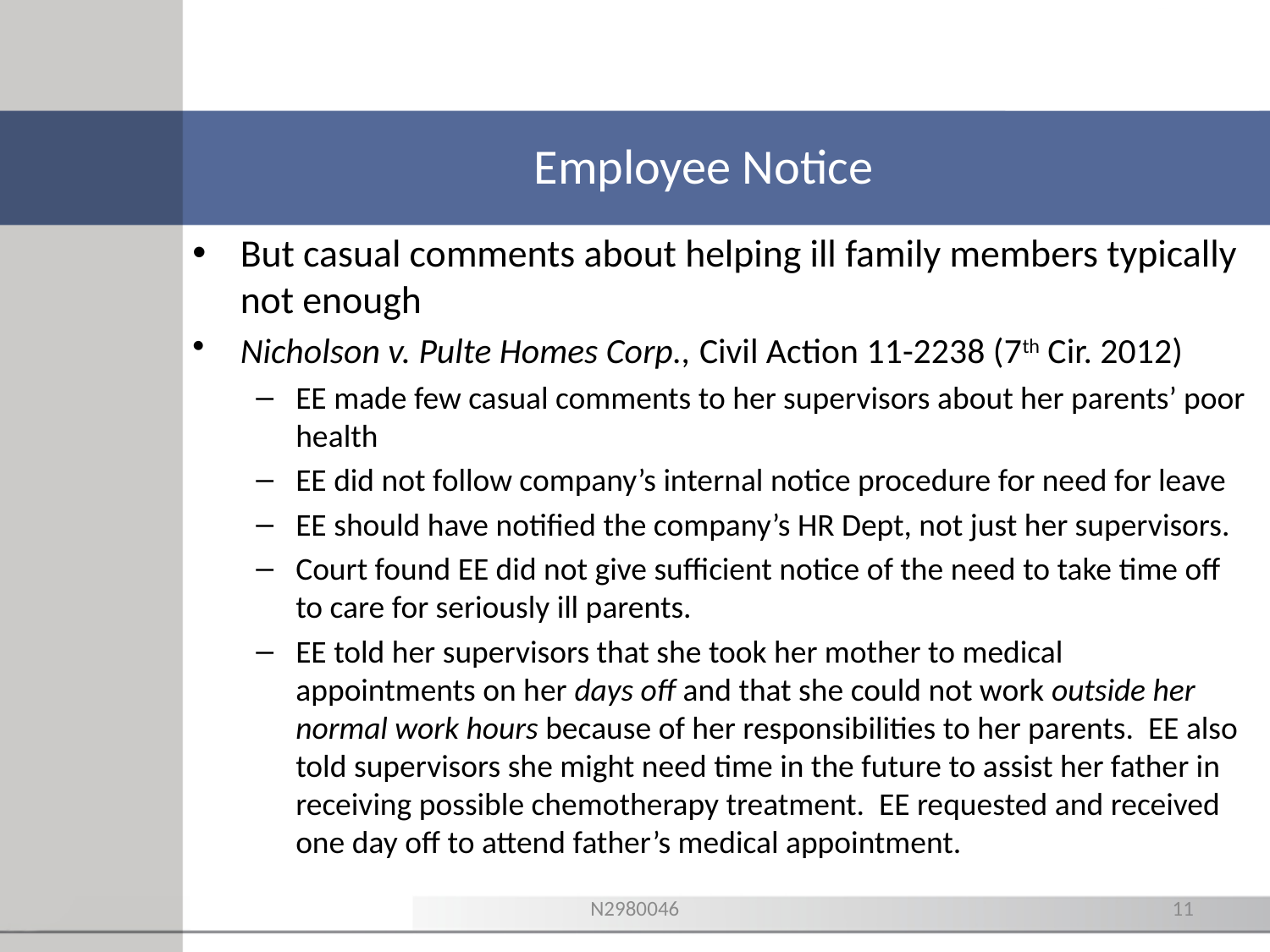

# Employee Notice
But casual comments about helping ill family members typically not enough
Nicholson v. Pulte Homes Corp., Civil Action 11-2238 (7th Cir. 2012)
EE made few casual comments to her supervisors about her parents’ poor health
EE did not follow company’s internal notice procedure for need for leave
EE should have notified the company’s HR Dept, not just her supervisors.
Court found EE did not give sufficient notice of the need to take time off to care for seriously ill parents.
EE told her supervisors that she took her mother to medical appointments on her days off and that she could not work outside her normal work hours because of her responsibilities to her parents.  EE also told supervisors she might need time in the future to assist her father in receiving possible chemotherapy treatment.  EE requested and received one day off to attend father’s medical appointment.

N2980046
11